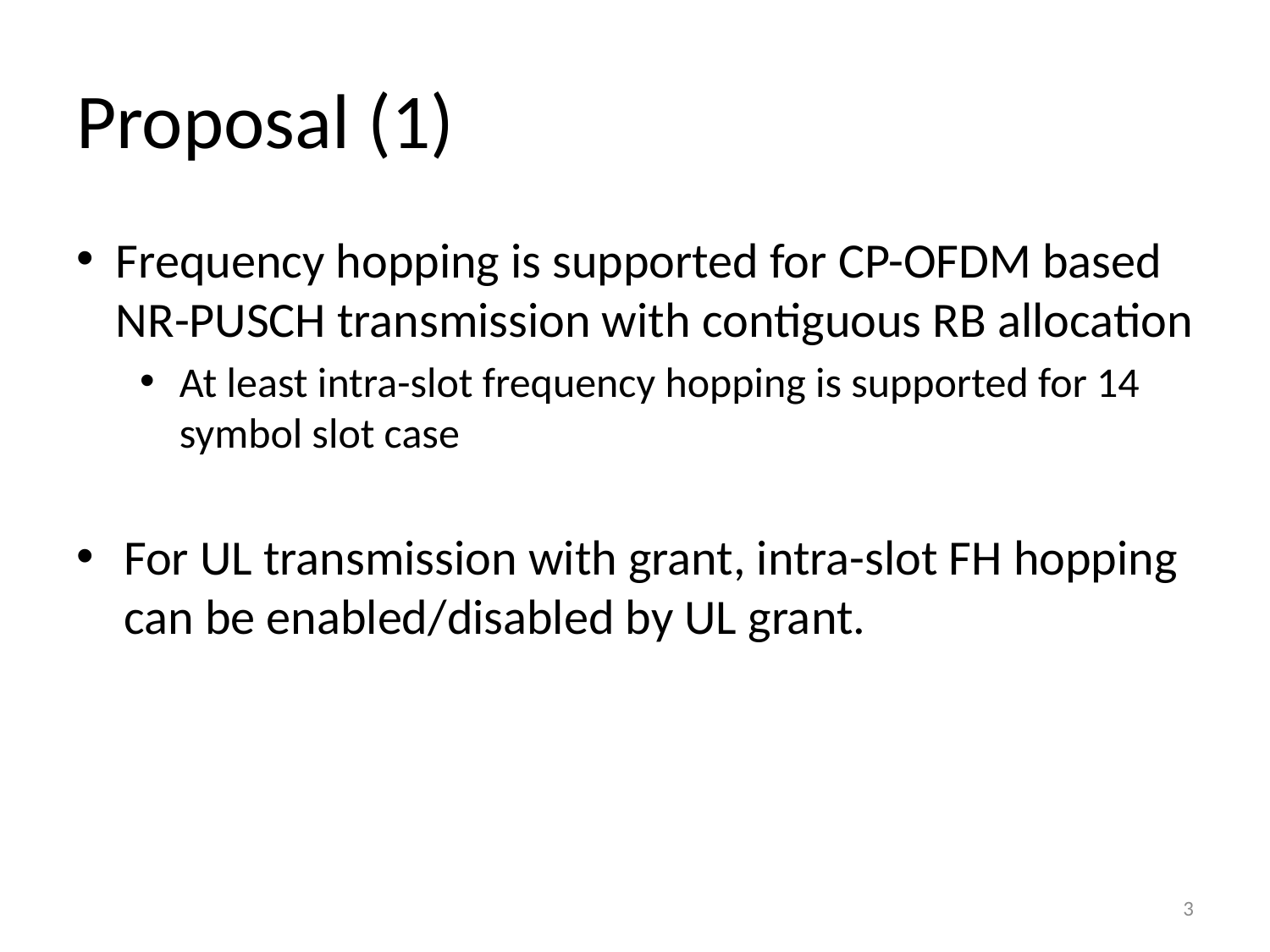

# Proposal (1)
Frequency hopping is supported for CP-OFDM based NR-PUSCH transmission with contiguous RB allocation
At least intra-slot frequency hopping is supported for 14 symbol slot case

For UL transmission with grant, intra-slot FH hopping can be enabled/disabled by UL grant.

3